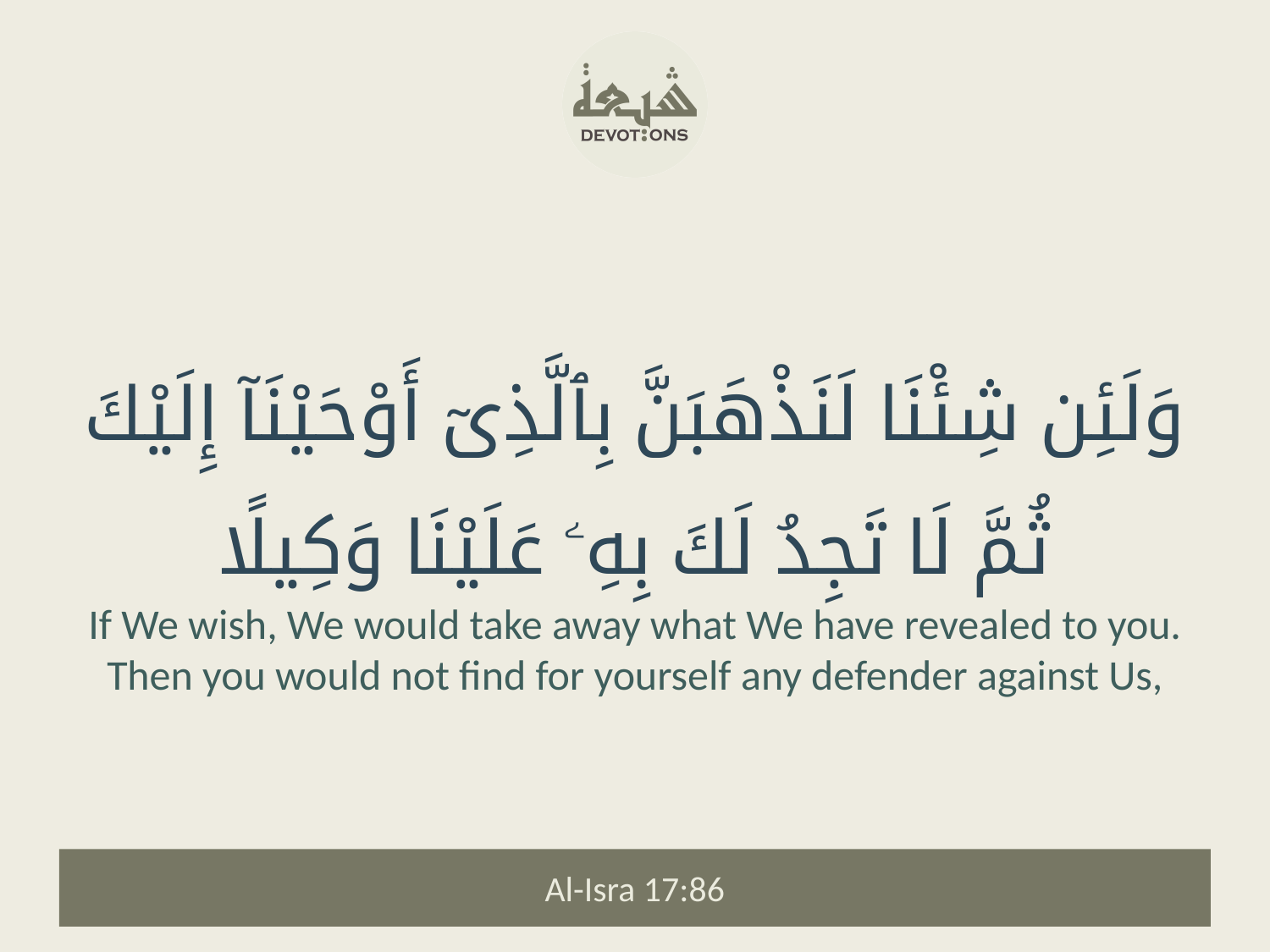

وَلَئِن شِئْنَا لَنَذْهَبَنَّ بِٱلَّذِىٓ أَوْحَيْنَآ إِلَيْكَ ثُمَّ لَا تَجِدُ لَكَ بِهِۦ عَلَيْنَا وَكِيلًا
If We wish, We would take away what We have revealed to you. Then you would not find for yourself any defender against Us,
Al-Isra 17:86